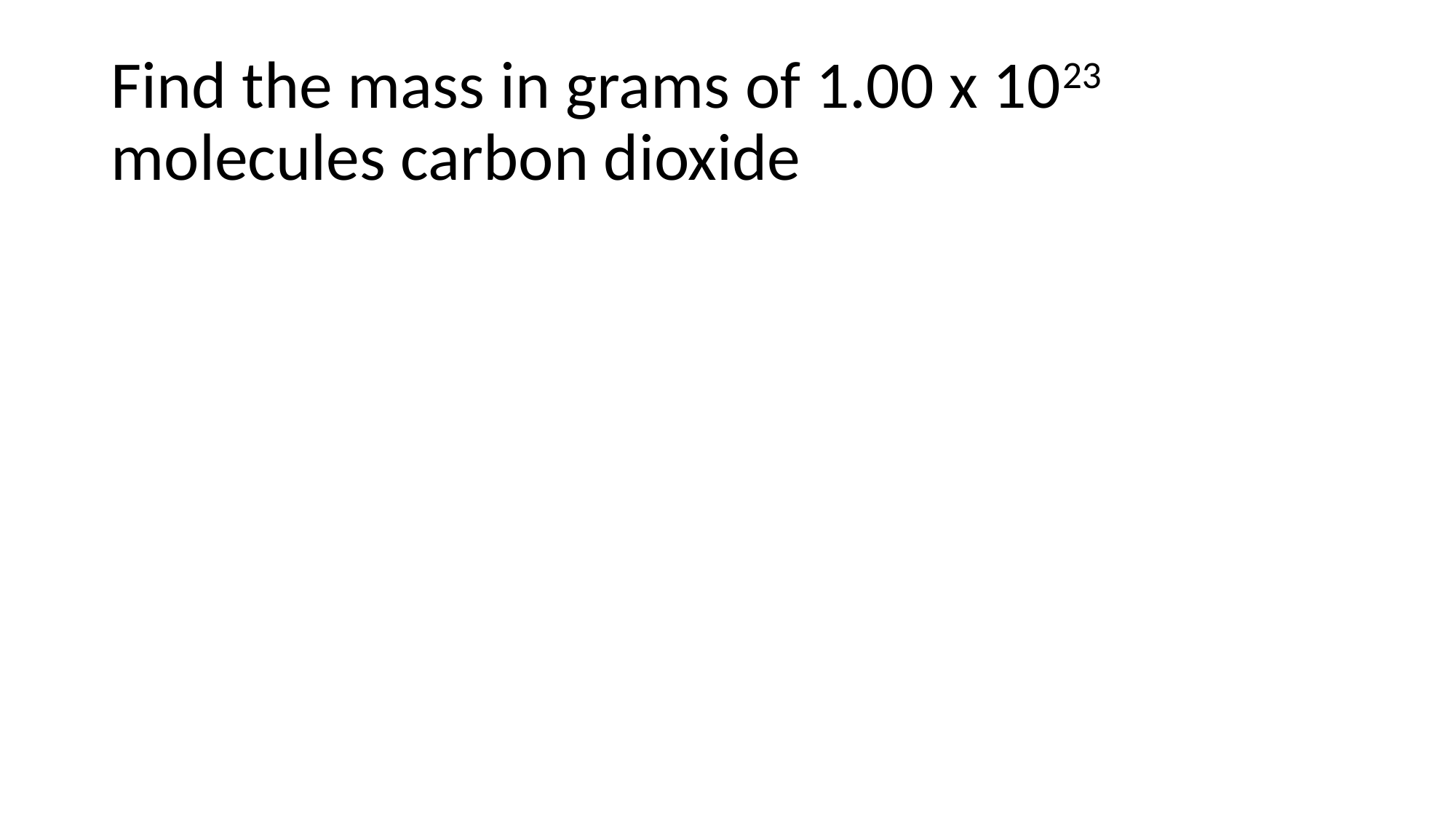

# Find the mass in grams of 1.00 x 1023 molecules carbon dioxide